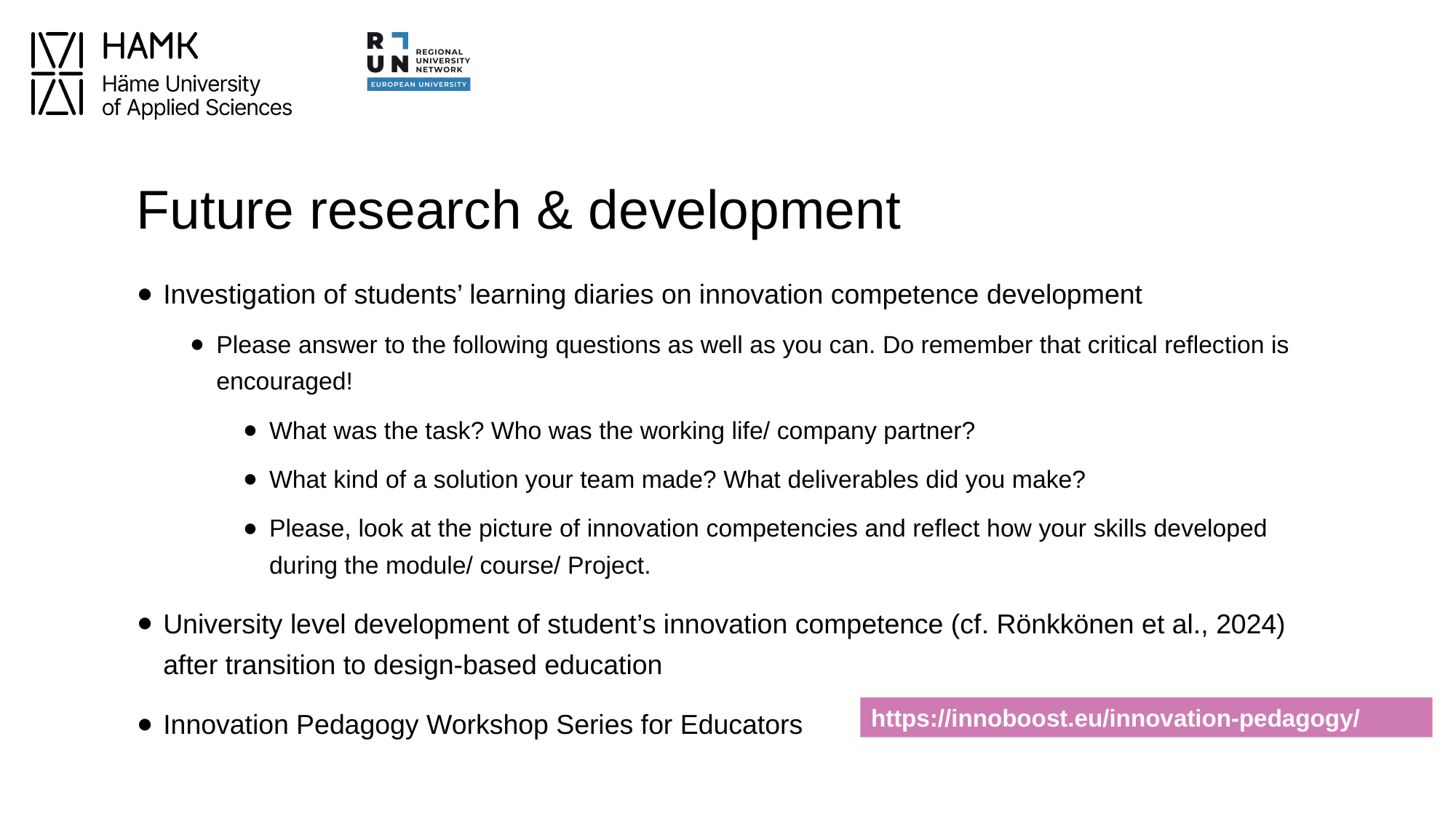

# Future research & development
Investigation of students’ learning diaries on innovation competence development
Please answer to the following questions as well as you can. Do remember that critical reflection is encouraged!
What was the task? Who was the working life/ company partner?
What kind of a solution your team made? What deliverables did you make?
Please, look at the picture of innovation competencies and reflect how your skills developed during the module/ course/ Project.
University level development of student’s innovation competence (cf. Rönkkönen et al., 2024) after transition to design-based education
Innovation Pedagogy Workshop Series for Educators
https://innoboost.eu/innovation-pedagogy/